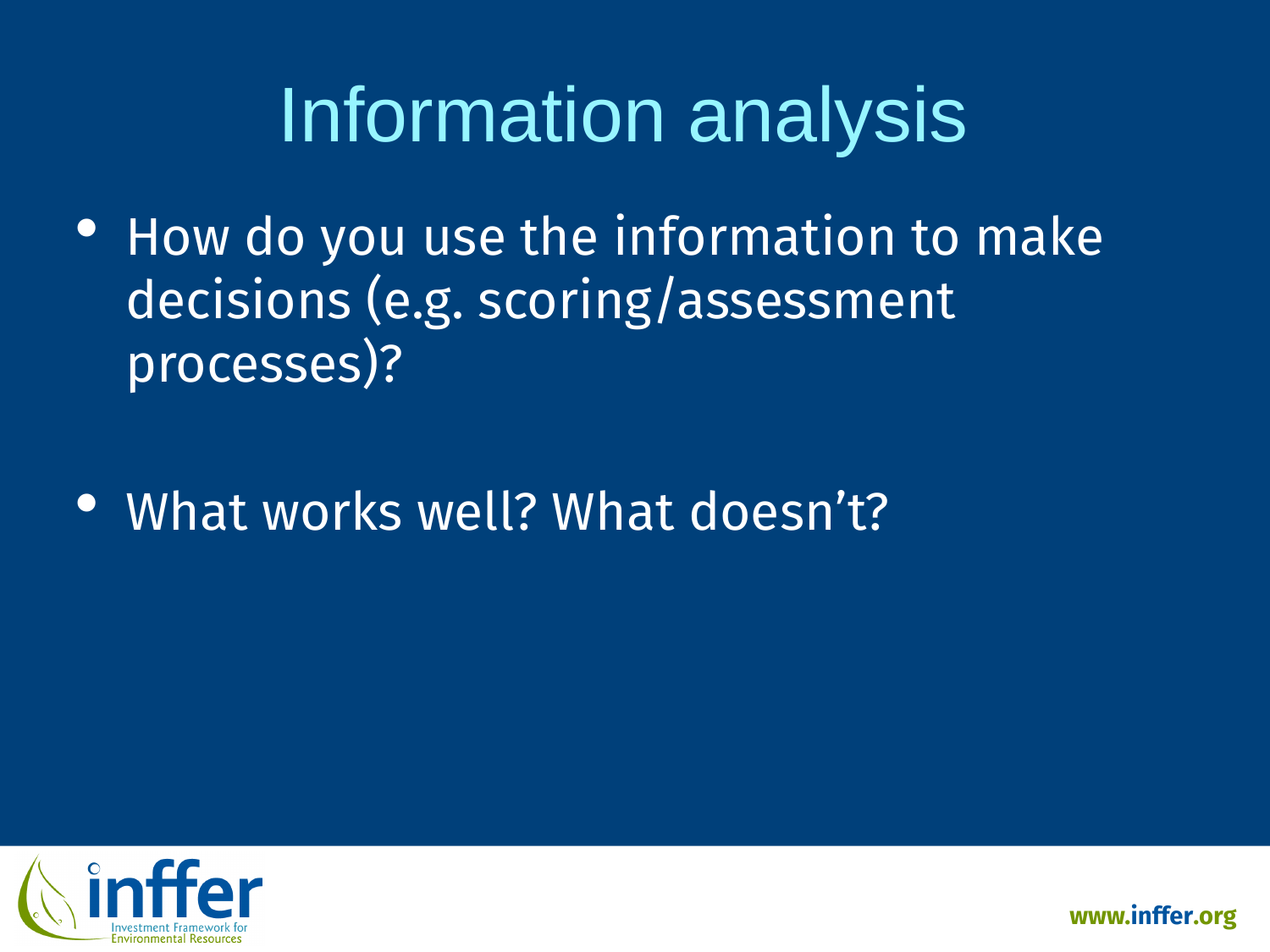

# Information analysis
How do you use the information to make decisions (e.g. scoring/assessment processes)?

What works well? What doesn’t?